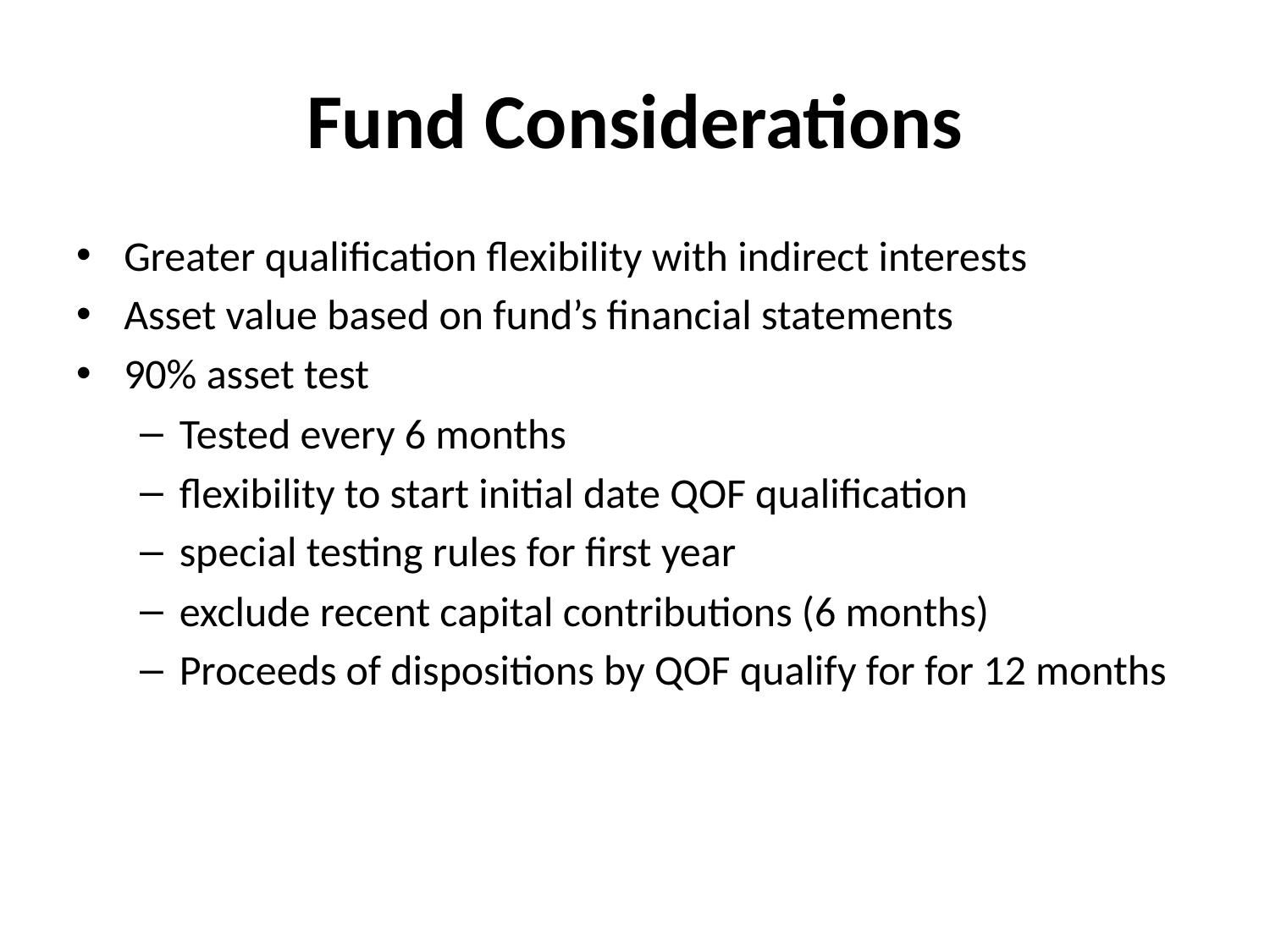

# Fund Considerations
Greater qualification flexibility with indirect interests
Asset value based on fund’s financial statements
90% asset test
Tested every 6 months
flexibility to start initial date QOF qualification
special testing rules for first year
exclude recent capital contributions (6 months)
Proceeds of dispositions by QOF qualify for for 12 months